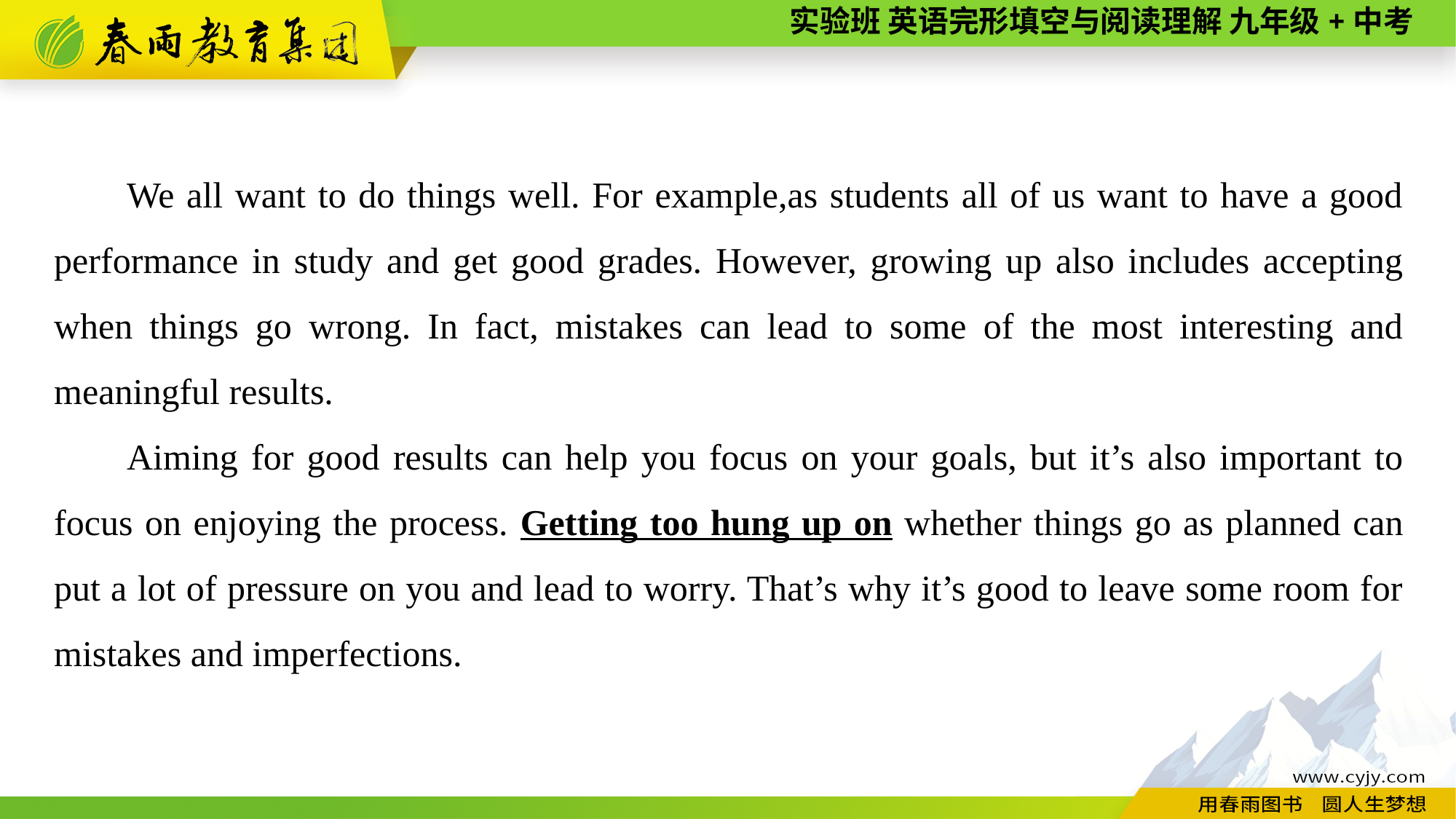

We all want to do things well. For example,as students all of us want to have a good performance in study and get good grades. However, growing up also includes accepting when things go wrong. In fact, mistakes can lead to some of the most interesting and meaningful results.
Aiming for good results can help you focus on your goals, but it’s also important to focus on enjoying the process. Getting too hung up on whether things go as planned can put a lot of pressure on you and lead to worry. That’s why it’s good to leave some room for mistakes and imperfections.